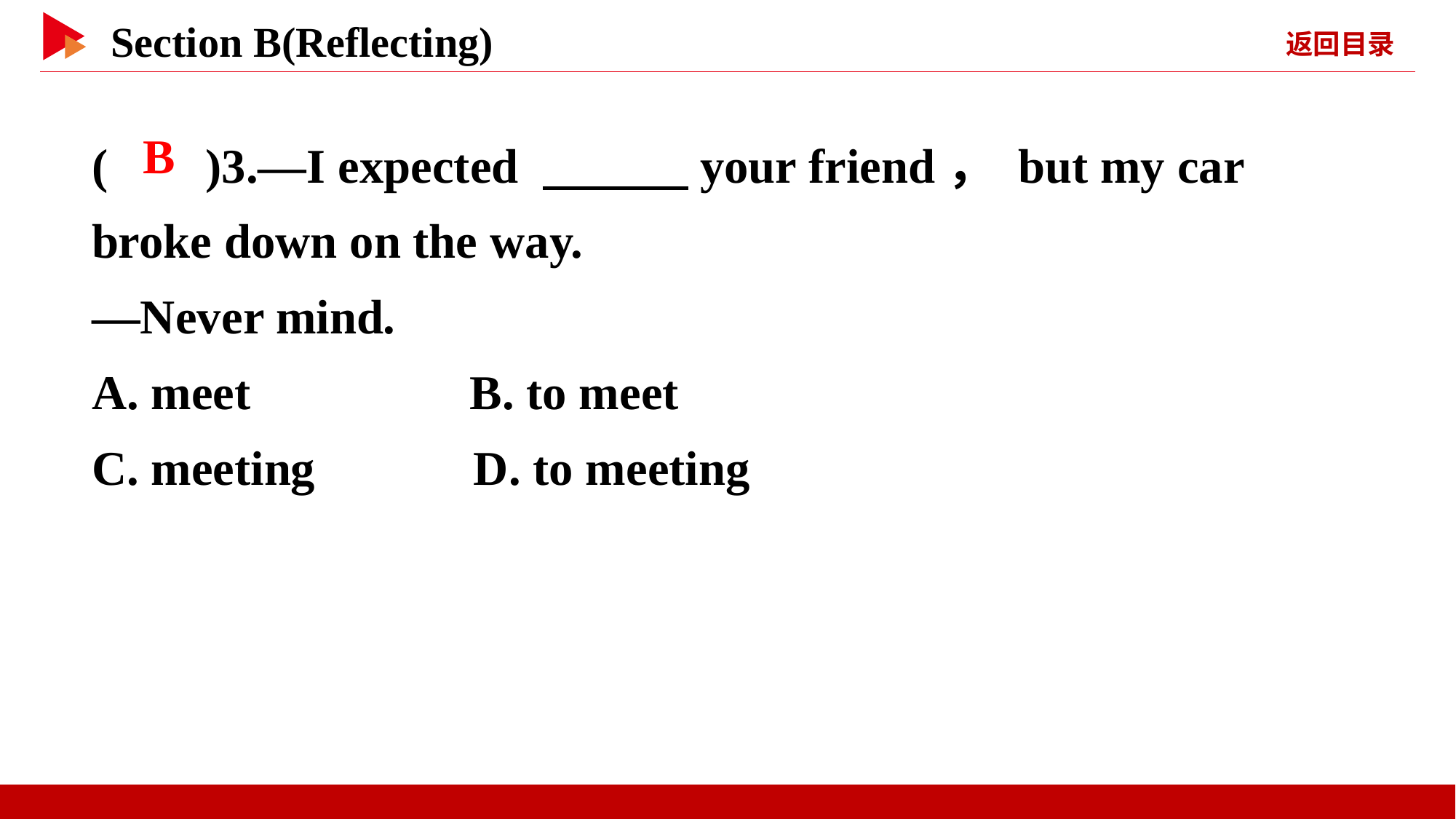

(        )3.—I expected 　　　your friend， but my car broke down on the way.
—Never mind.
A. meet                  B. to meet
C. meeting             D. to meeting
   B